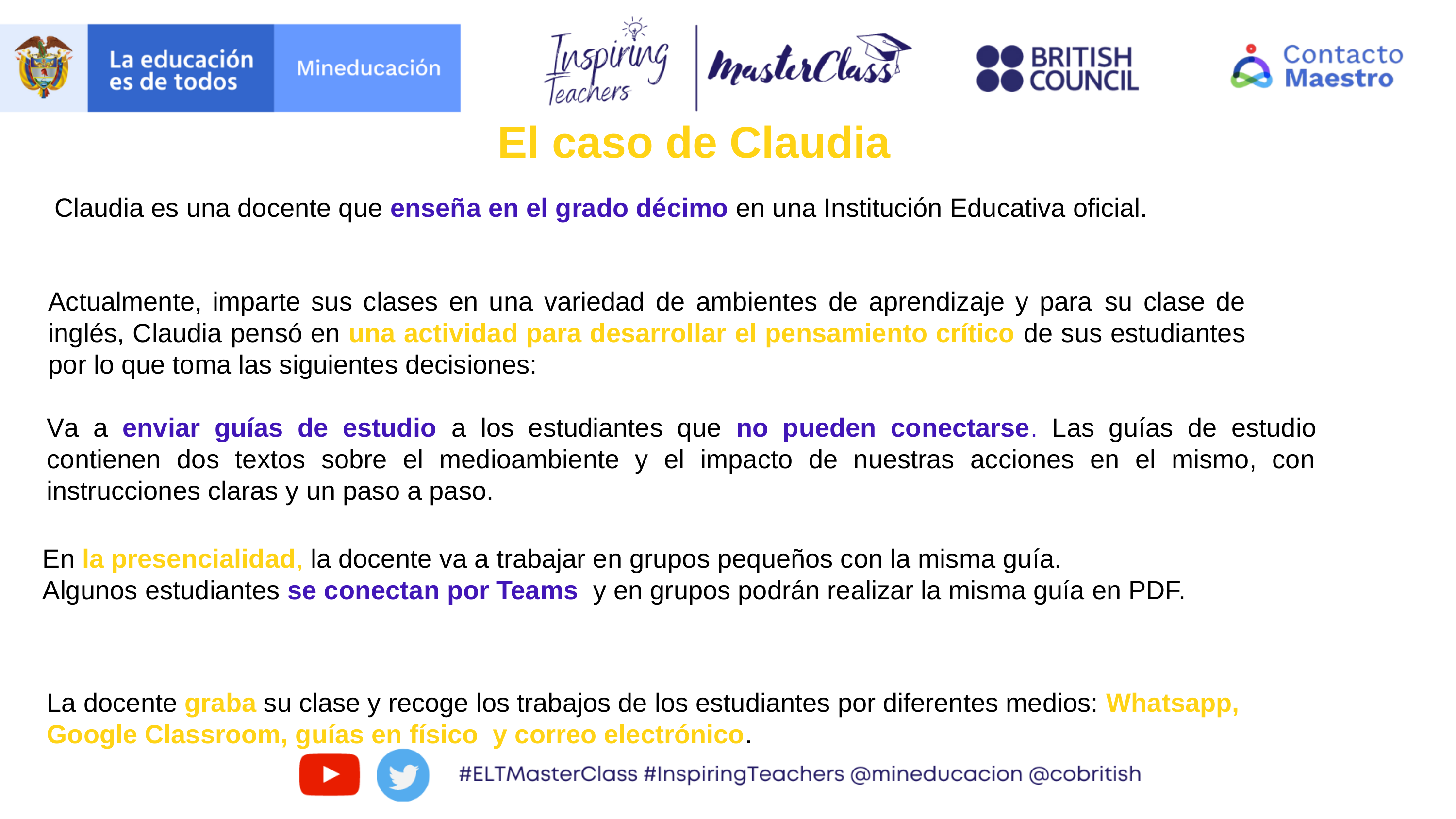

El caso de Claudia
Claudia es una docente que enseña en el grado décimo en una Institución Educativa oficial.

Actualmente, imparte sus clases en una variedad de ambientes de aprendizaje y para su clase de inglés, Claudia pensó en una actividad para desarrollar el pensamiento crítico de sus estudiantes por lo que toma las siguientes decisiones:
Va a enviar guías de estudio a los estudiantes que no pueden conectarse. Las guías de estudio contienen dos textos sobre el medioambiente y el impacto de nuestras acciones en el mismo, con instrucciones claras y un paso a paso.

En la presencialidad, la docente va a trabajar en grupos pequeños con la misma guía.
Algunos estudiantes se conectan por Teams  y en grupos podrán realizar la misma guía en PDF.
La docente graba su clase y recoge los trabajos de los estudiantes por diferentes medios: Whatsapp, Google Classroom, guías en físico  y correo electrónico.